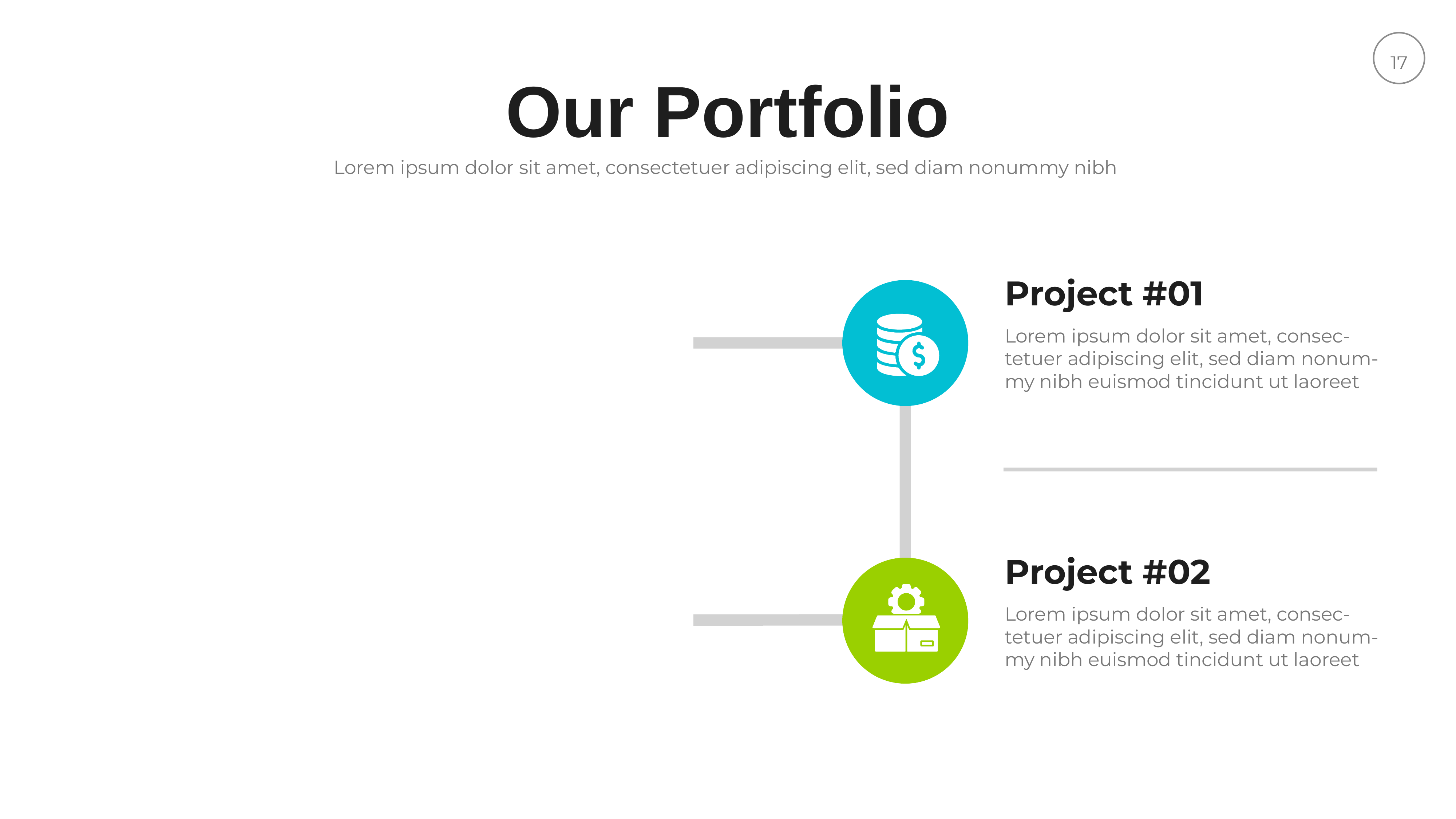

Our Portfolio
Lorem ipsum dolor sit amet, consectetuer adipiscing elit, sed diam nonummy nibh

Project #01

Lorem ipsum dolor sit amet, consec-tetuer adipiscing elit, sed diam nonum-my nibh euismod tincidunt ut laoreet

Project #02

Lorem ipsum dolor sit amet, consec-tetuer adipiscing elit, sed diam nonum-my nibh euismod tincidunt ut laoreet